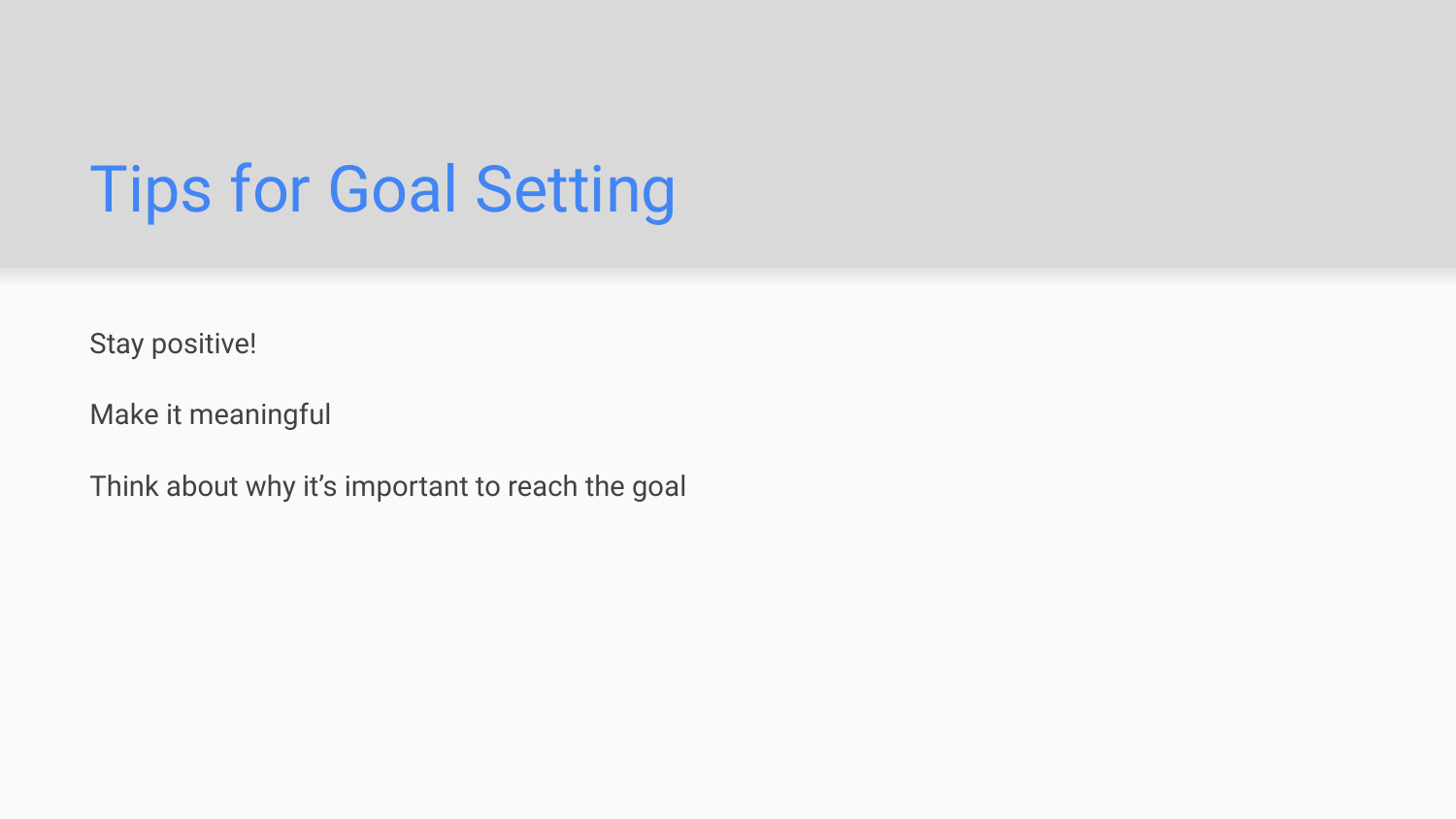

# Tips for Goal Setting
Stay positive!
Make it meaningful
Think about why it’s important to reach the goal